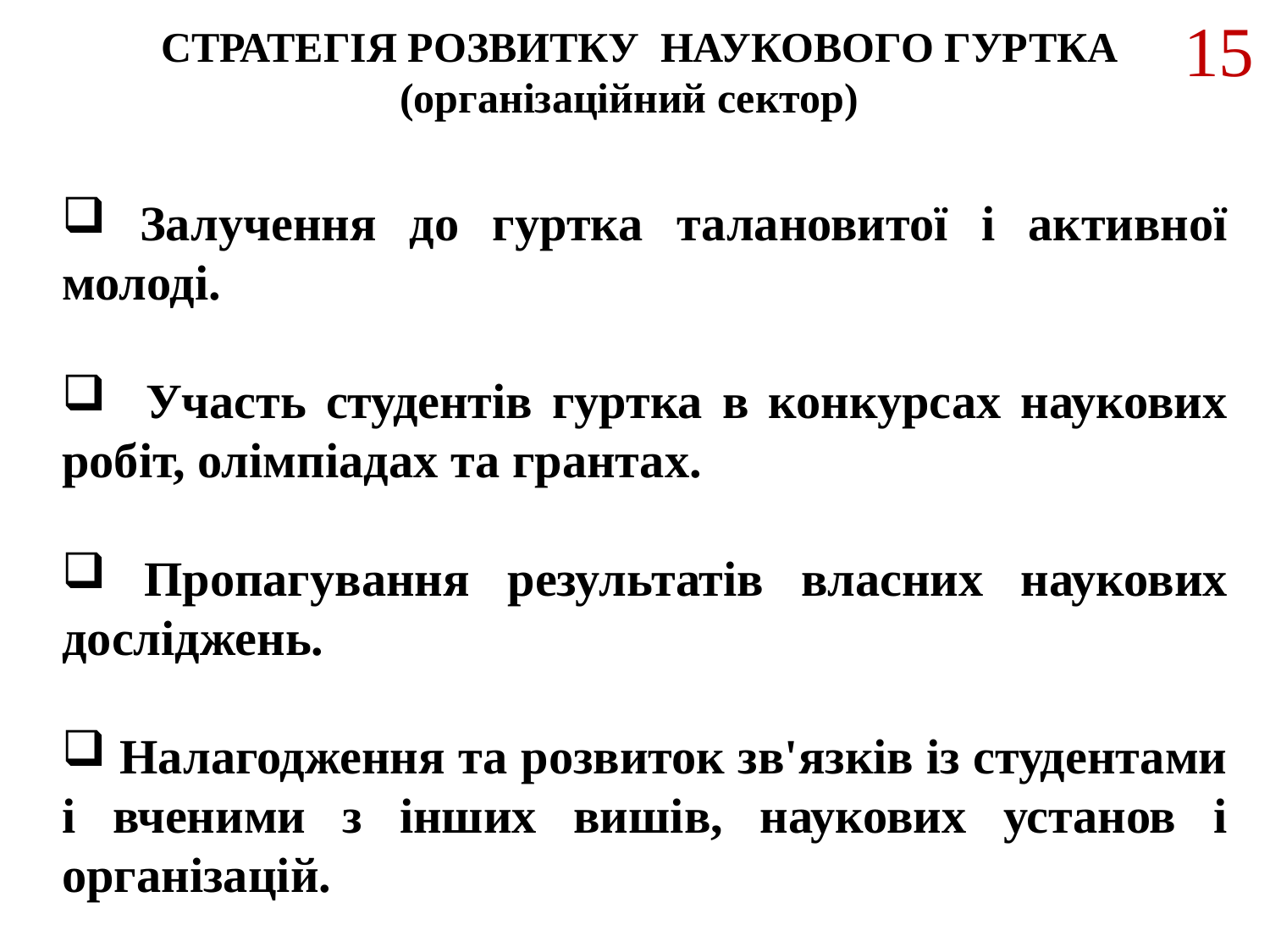

15
СТРАТЕГІЯ РОЗВИТКУ  НАУКОВОГО ГУРТКА
(організаційний сектор)
 Залучення до гуртка талановитої і активної молоді.

  Участь студентів гуртка в конкурсах наукових робіт, олімпіадах та грантах.

 Пропагування результатів власних наукових досліджень.

 Налагодження та розвиток зв'язків із студентами і вченими з інших вишів, наукових установ і організацій.